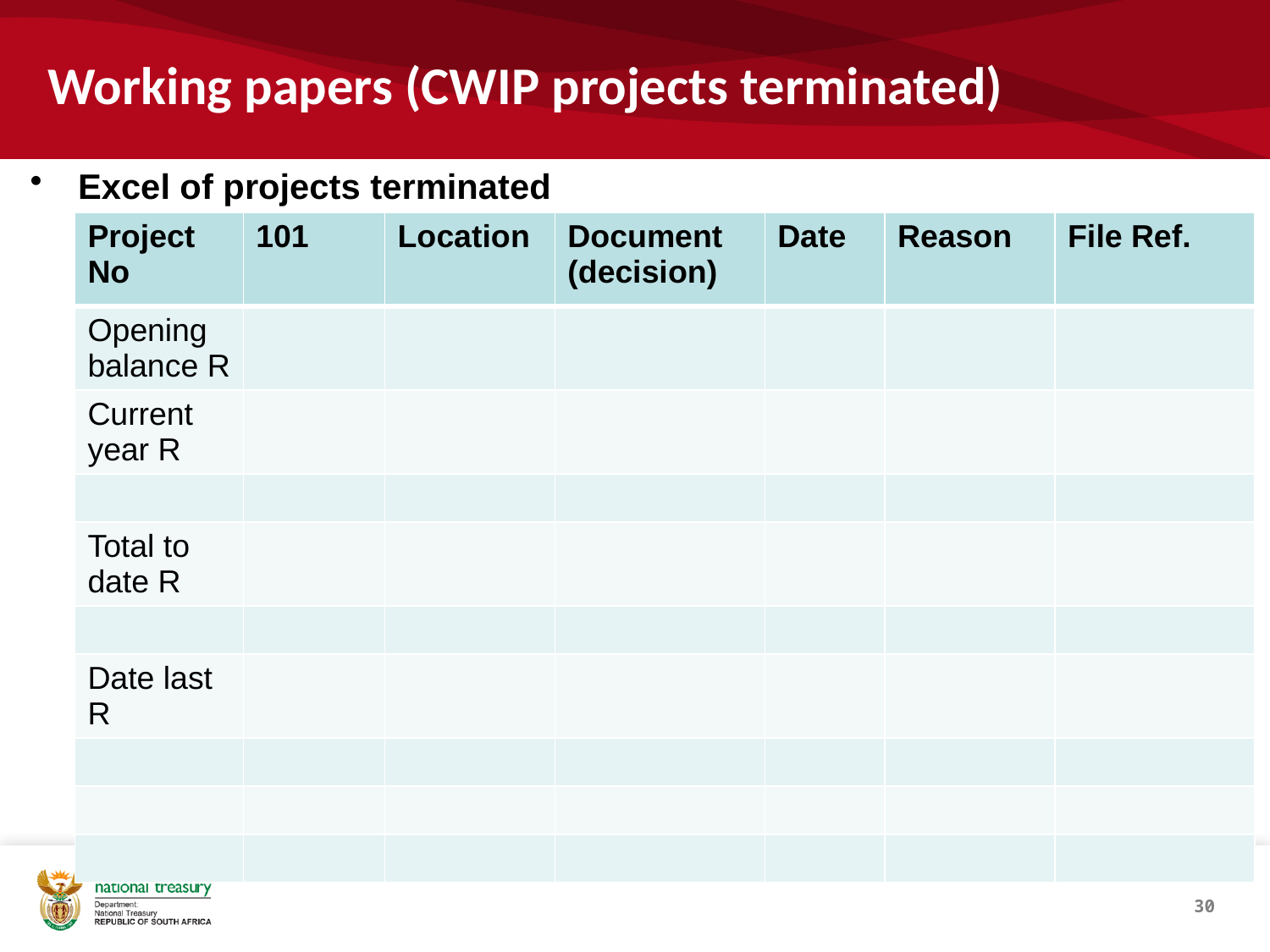

# Working papers (CWIP projects terminated)
Excel of projects terminated

| Project No | 101 | Location | Document (decision) | Date | Reason | File Ref. |
| --- | --- | --- | --- | --- | --- | --- |
| Opening balance R |  |  |  |  |  |  |
| Current year R |  |  |  |  |  |  |
|  |  |  |  |  |  |  |
| Total to date R |  |  |  |  |  |  |
|  |  |  |  |  |  |  |
| Date last R |  |  |  |  |  |  |
|  |  |  |  |  |  |  |
|  |  |  |  |  |  |  |
|  |  |  |  |  |  |  |
30